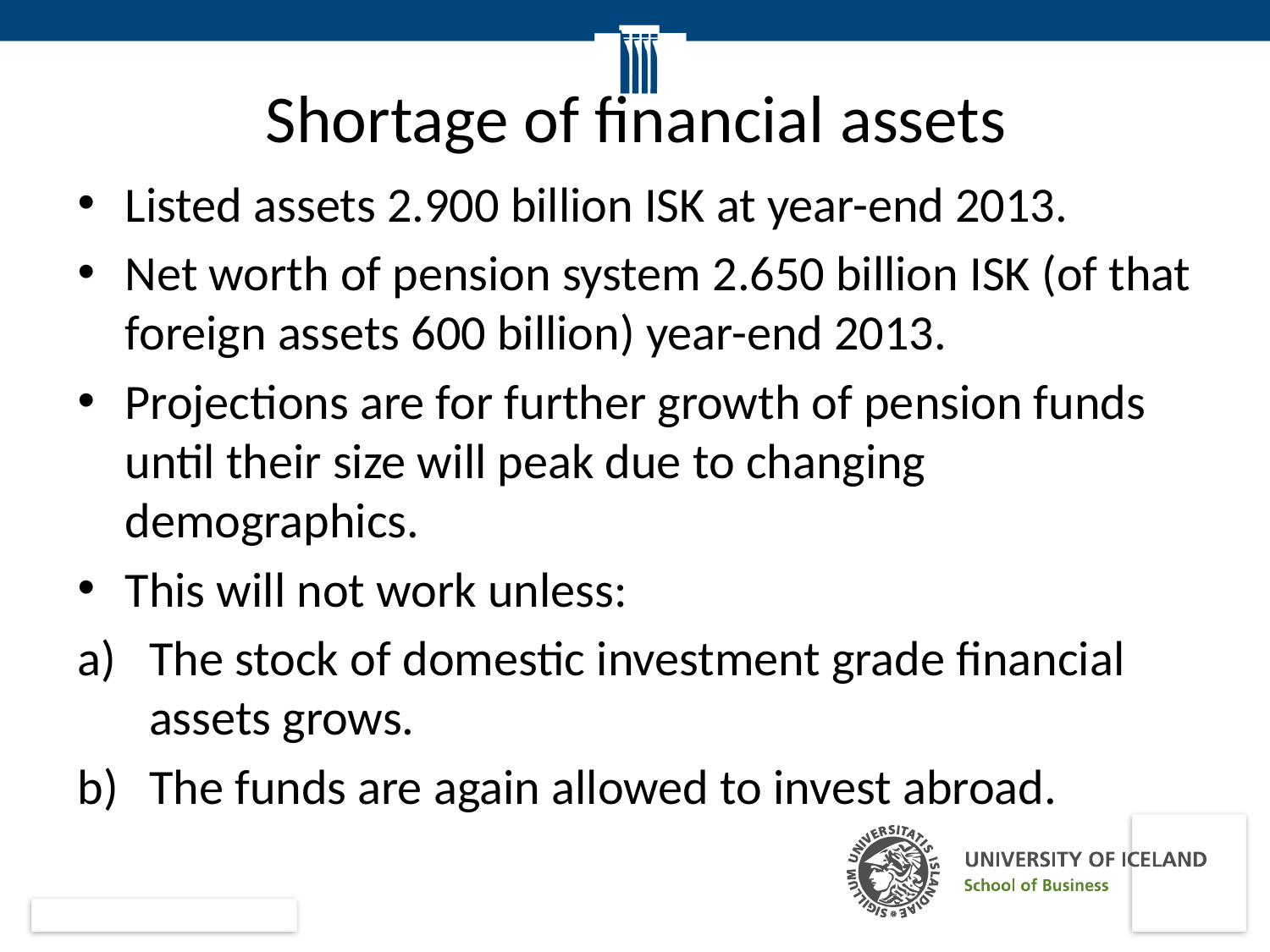

# Shortage of financial assets
Listed assets 2.900 billion ISK at year-end 2013.
Net worth of pension system 2.650 billion ISK (of that foreign assets 600 billion) year-end 2013.
Projections are for further growth of pension funds until their size will peak due to changing demographics.
This will not work unless:
The stock of domestic investment grade financial assets grows.
The funds are again allowed to invest abroad.